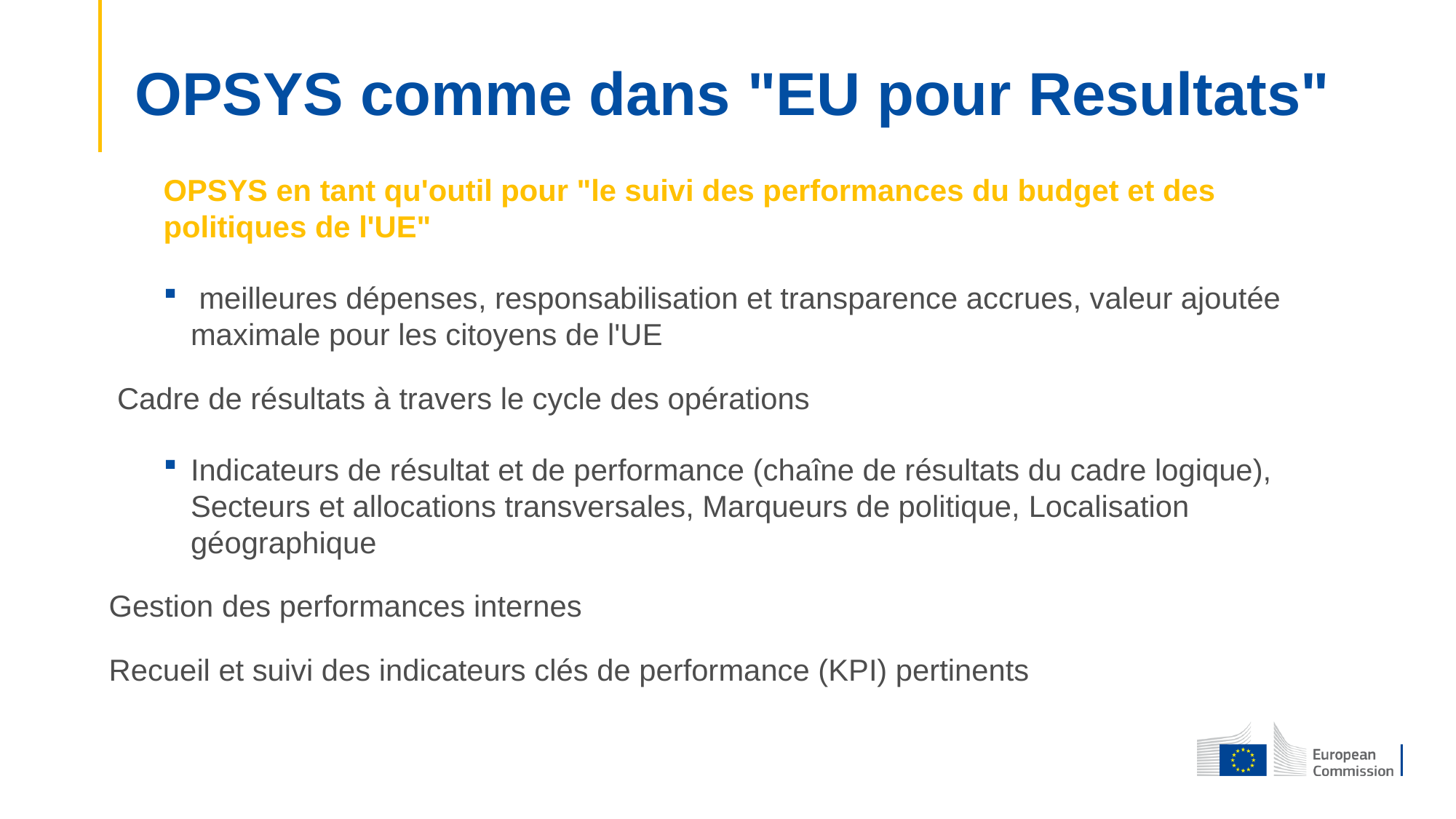

OPSYS comme dans "EU pour Resultats"
OPSYS en tant qu'outil pour "le suivi des performances du budget et des politiques de l'UE"
 meilleures dépenses, responsabilisation et transparence accrues, valeur ajoutée maximale pour les citoyens de l'UE
 Cadre de résultats à travers le cycle des opérations
Indicateurs de résultat et de performance (chaîne de résultats du cadre logique), Secteurs et allocations transversales, Marqueurs de politique, Localisation géographique
Gestion des performances internes
Recueil et suivi des indicateurs clés de performance (KPI) pertinents